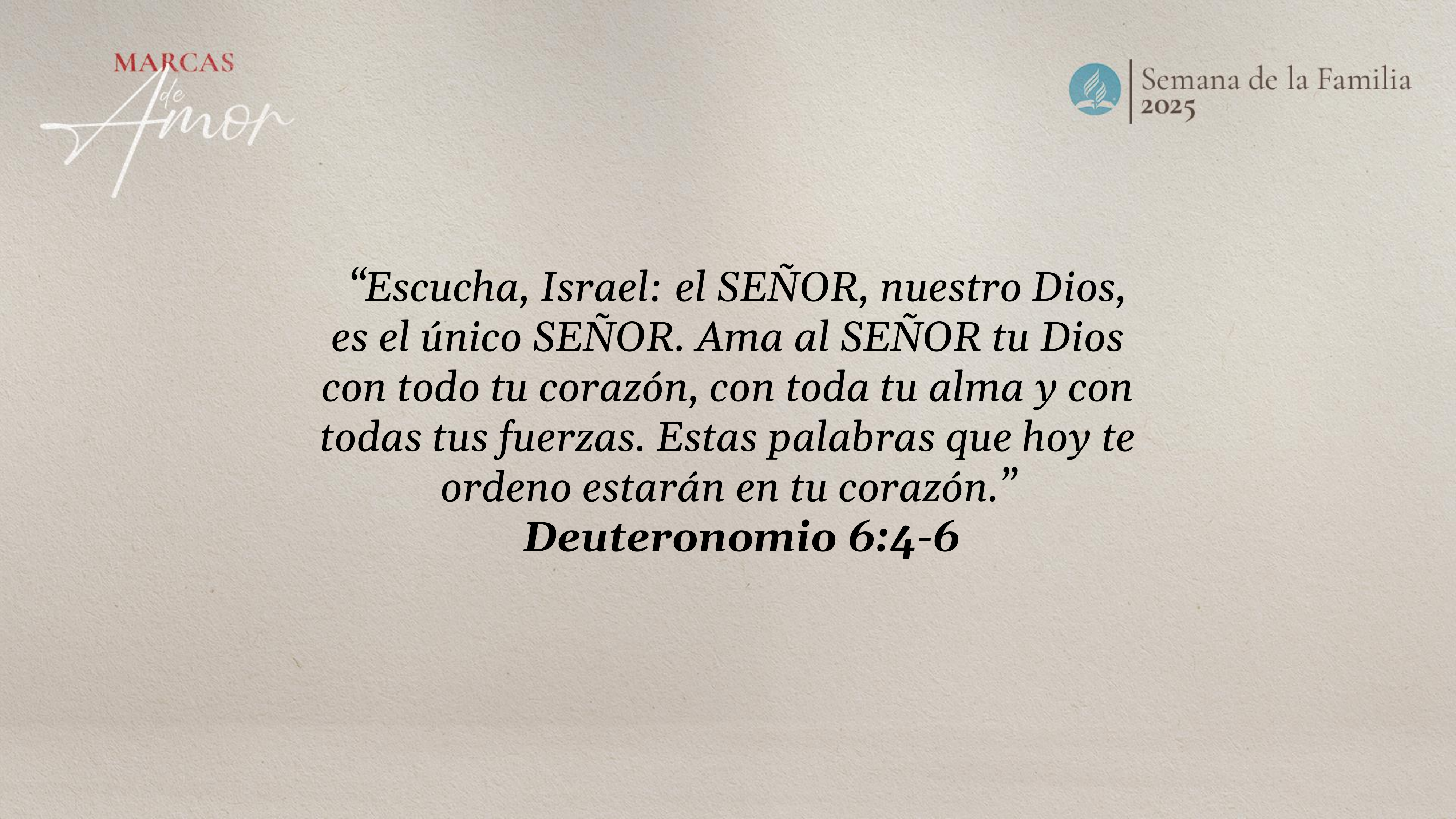

“Escucha, Israel: el SEÑOR, nuestro Dios, es el único SEÑOR. Ama al SEÑOR tu Dios con todo tu corazón, con toda tu alma y con todas tus fuerzas. Estas palabras que hoy te ordeno estarán en tu corazón.”
Deuteronomio 6:4-6